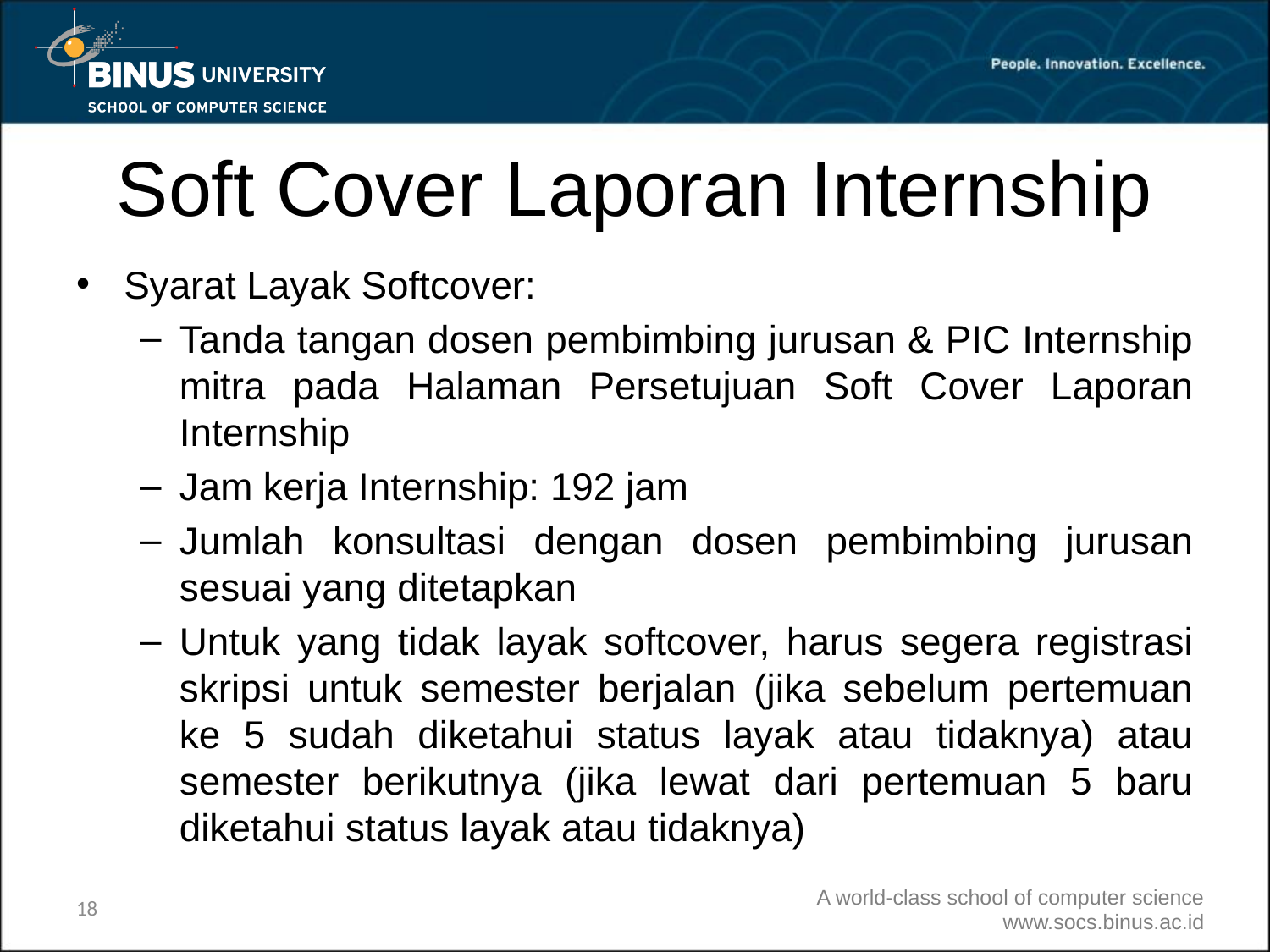

# Soft Cover Laporan Internship
Syarat Layak Softcover:
Tanda tangan dosen pembimbing jurusan & PIC Internship mitra pada Halaman Persetujuan Soft Cover Laporan Internship
Jam kerja Internship: 192 jam
Jumlah konsultasi dengan dosen pembimbing jurusan sesuai yang ditetapkan
Untuk yang tidak layak softcover, harus segera registrasi skripsi untuk semester berjalan (jika sebelum pertemuan ke 5 sudah diketahui status layak atau tidaknya) atau semester berikutnya (jika lewat dari pertemuan 5 baru diketahui status layak atau tidaknya)
18